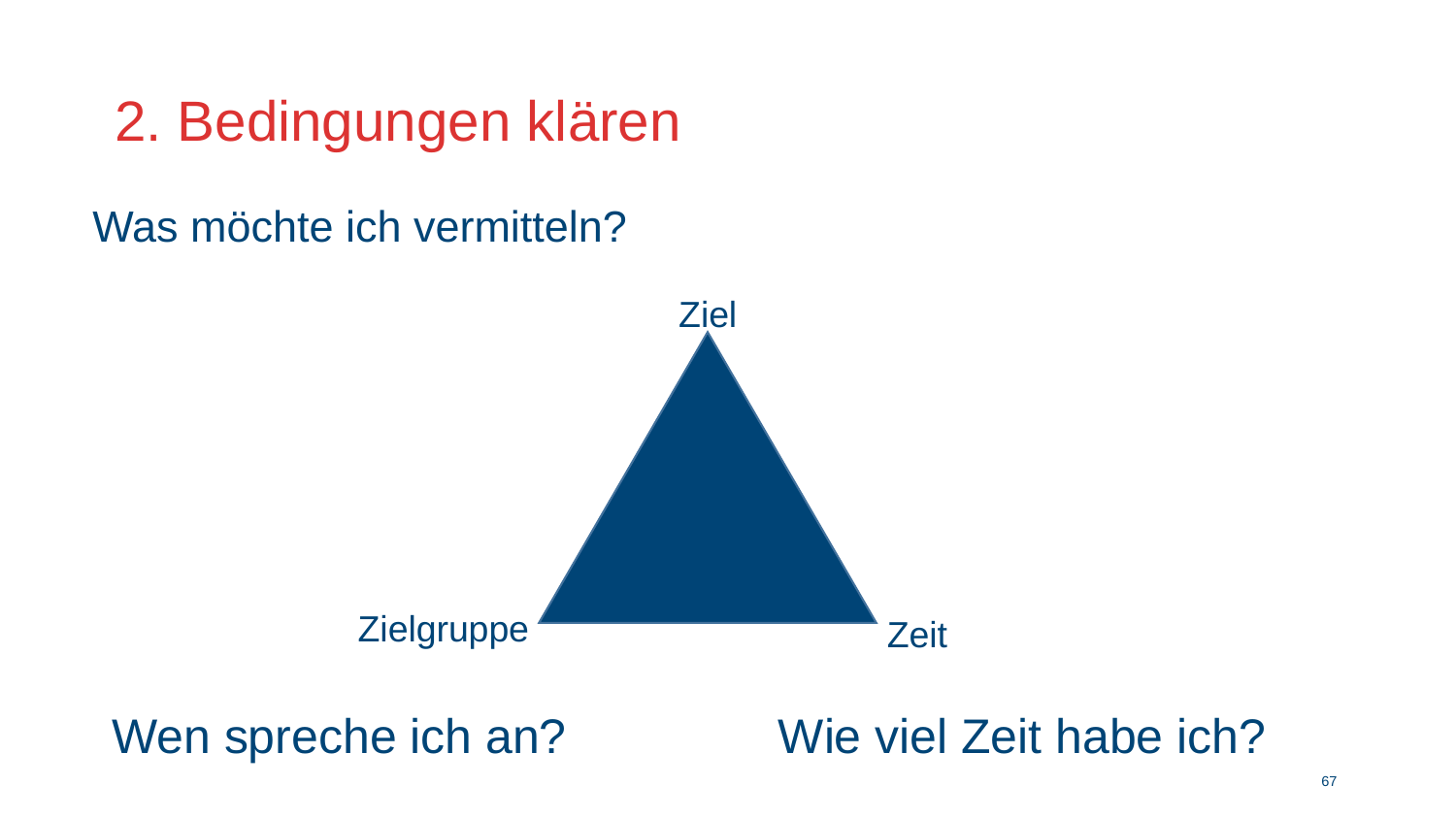

# 2. Bedingungen klären
Was möchte ich vermitteln?
Ziel

Zielgruppe
Zeit
Wen spreche ich an?
Wie viel Zeit habe ich?
67